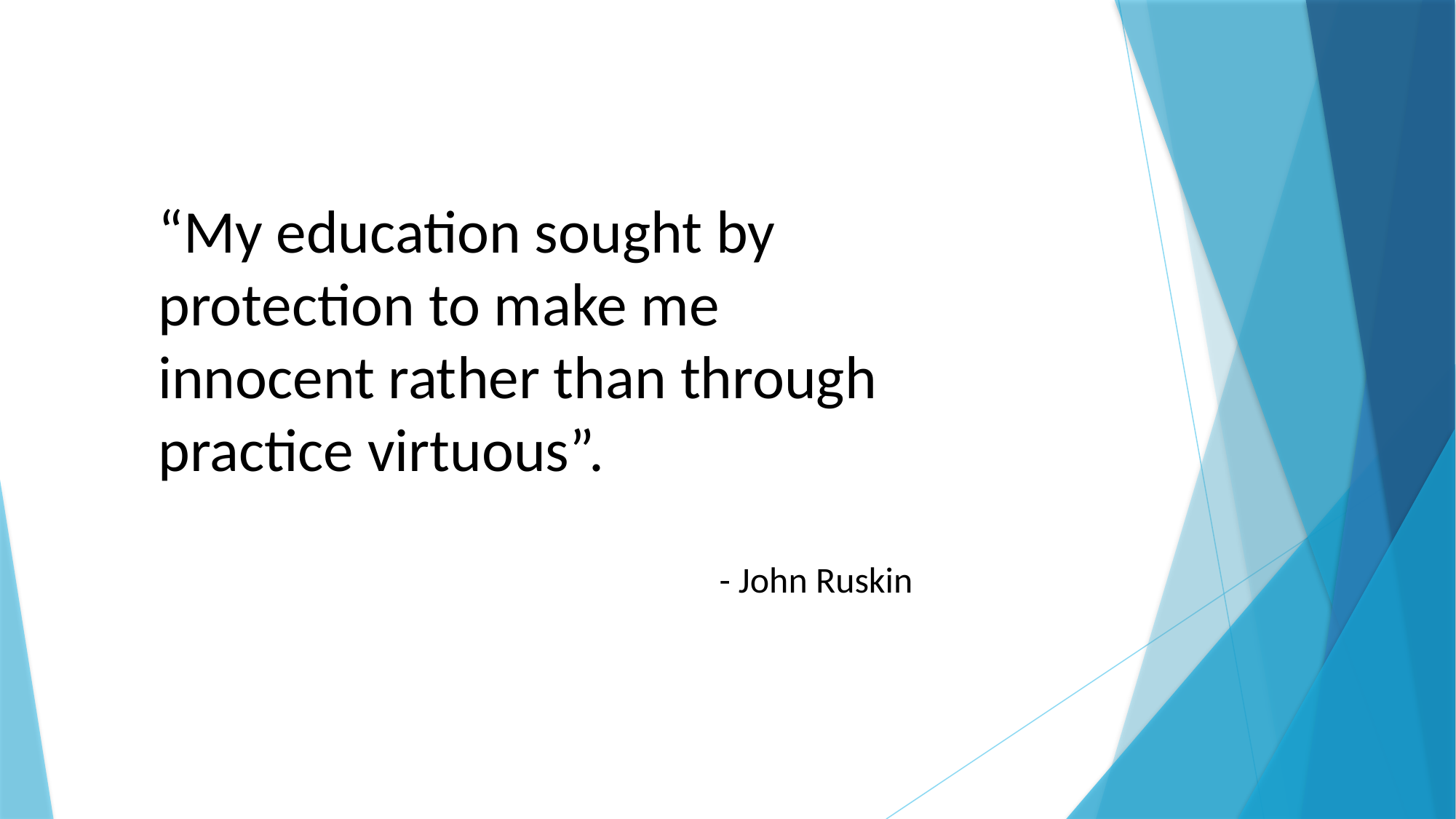

“My education sought by protection to make me innocent rather than through practice virtuous”.

- John Ruskin